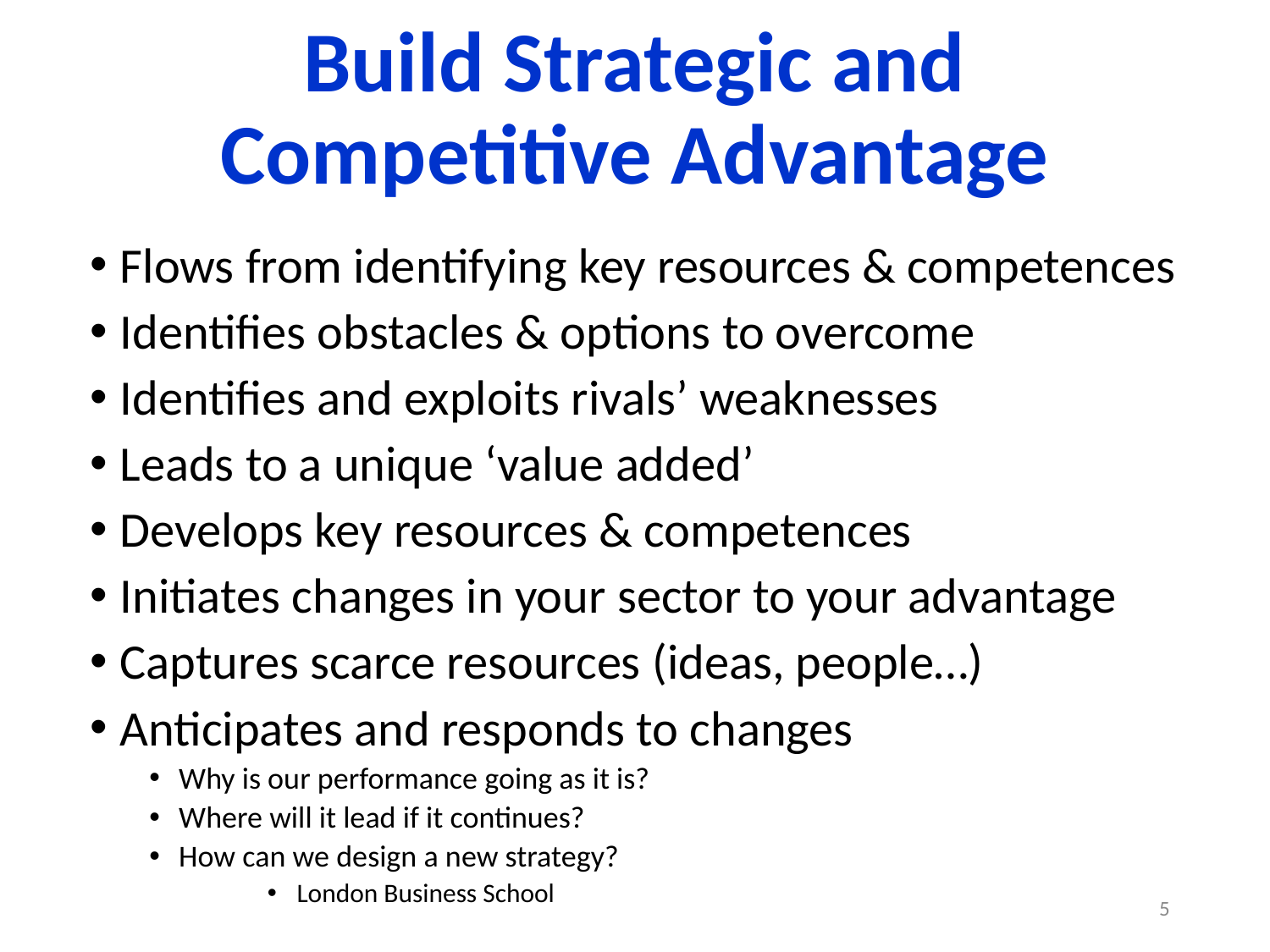

# Build Strategic and Competitive Advantage
Flows from identifying key resources & competences
Identifies obstacles & options to overcome
Identifies and exploits rivals’ weaknesses
Leads to a unique ‘value added’
Develops key resources & competences
Initiates changes in your sector to your advantage
Captures scarce resources (ideas, people…)
Anticipates and responds to changes
Why is our performance going as it is?
Where will it lead if it continues?
How can we design a new strategy?
London Business School

5